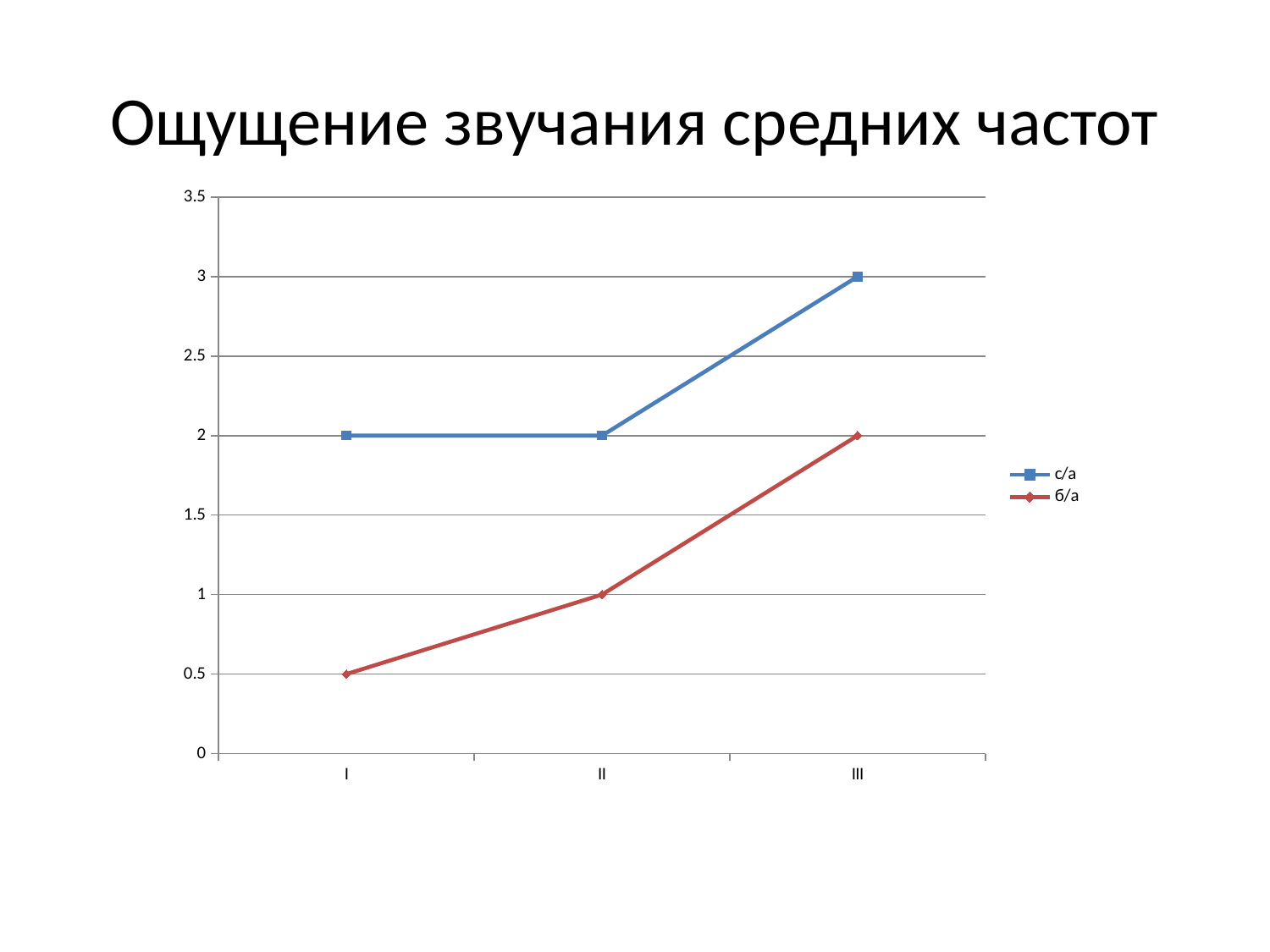

# Ощущение звучания средних частот

### Chart

| Category | с/а | б/а |
|---|---|---|
| I | 2.0 | 0.5 |
| II | 2.0 | 1.0 |
| III | 3.0 | 2.0 |